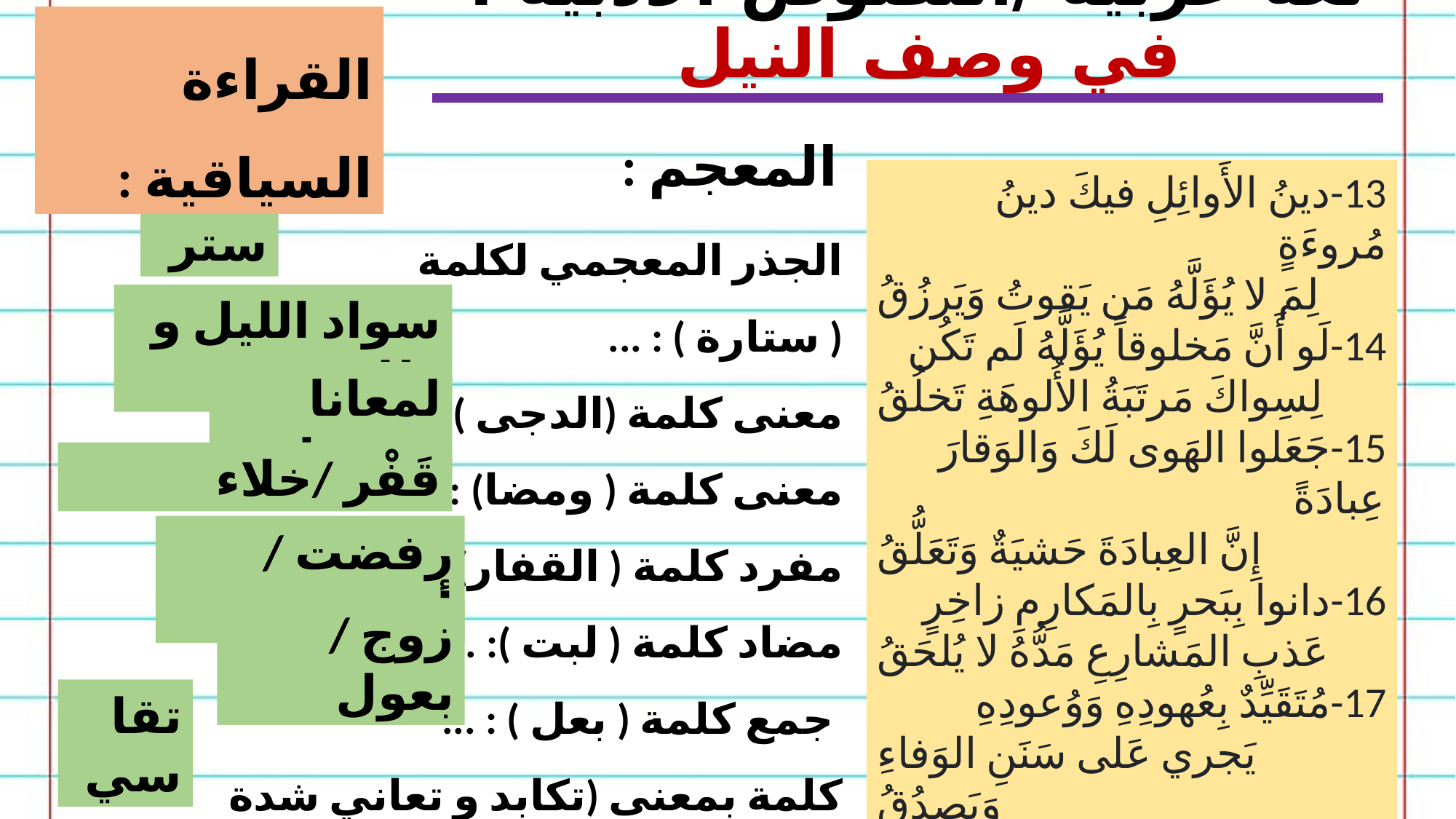

القراءة السياقية :
لغة عربية /النصوص الأدبية : في وصف النيل
المعجم :
13-دينُ الأَوائِلِ فيكَ دينُ مُروءَةٍ
لِمَ لا يُؤَلَّهُ مَن يَقوتُ وَيَرزُقُ
14-لَو أَنَّ مَخلوقاً يُؤَلَّهُ لَم تَكُن
لِسِواكَ مَرتَبَةُ الأُلوهَةِ تَخلُقُ
15-جَعَلوا الهَوى لَكَ وَالوَقارَ عِبادَةً
إِنَّ العِبادَةَ حَشيَةٌ وَتَعَلُّقُ
16-دانوا بِبَحرٍ بِالمَكارِمِ زاخِرٍ
عَذبِ المَشارِعِ مَدُّهُ لا يُلحَقُ
17-مُتَقَيِّدٌ بِعُهودِهِ وَوُعودِهِ
يَجري عَلى سَنَنِ الوَفاءِ وَيَصدُقُ
الجذر المعجمي لكلمة ( ستارة ) : ...
معنى كلمة (الدجى ) : ...
معنى كلمة ( ومضا) : ...
مفرد كلمة ( القفار) : ...
مضاد كلمة ( لبت ): ...
 جمع كلمة ( بعل ) : ...
كلمة بمعنى (تكابد و تعاني شدة الألم  ) : ...
ستر
سواد الليل و ظلمته
لمعانا خفيفا
قَفْر /خلاء
رفضت / أبت
زوج / بعول
تقاسي